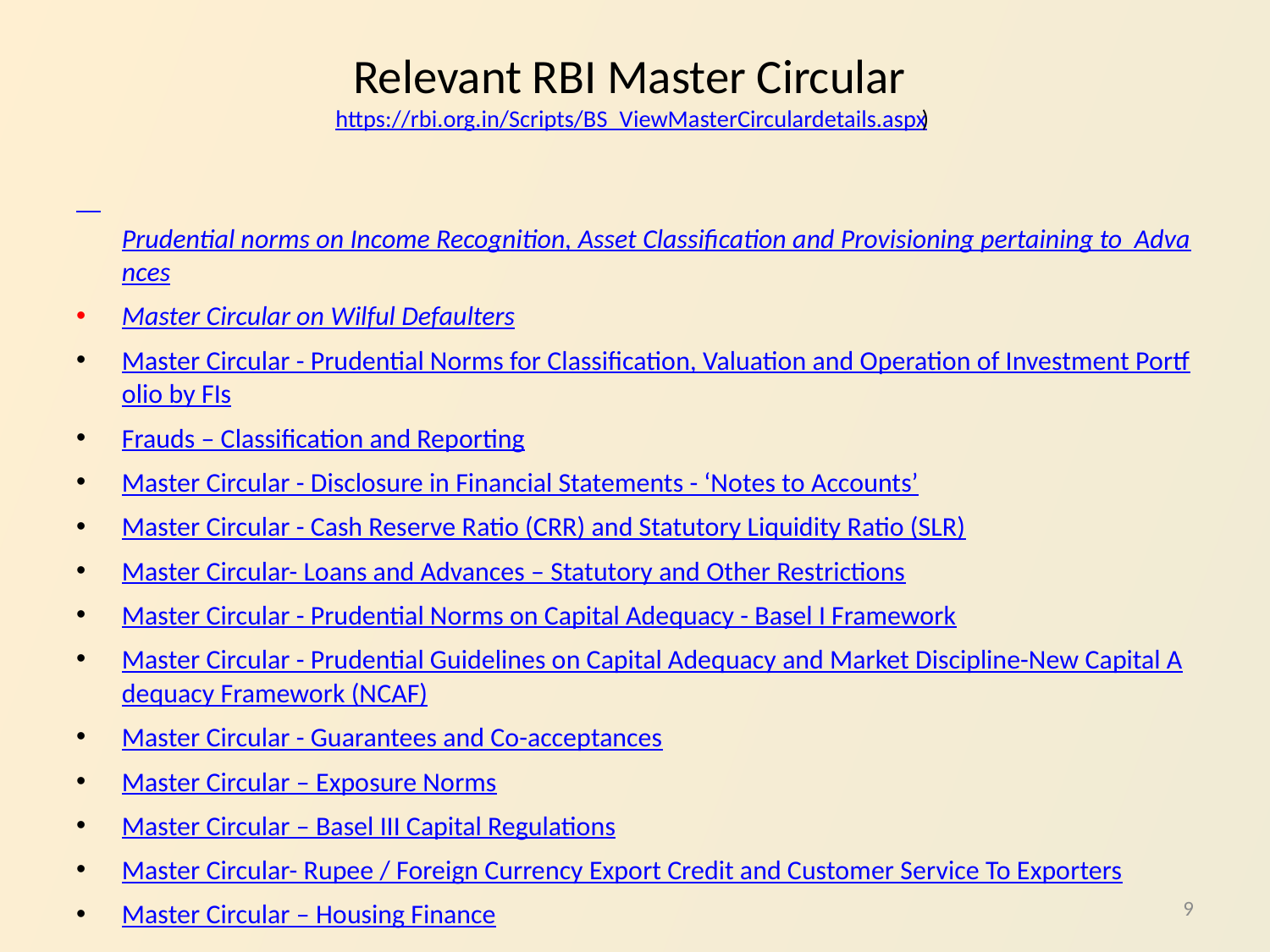

# Relevant RBI Master Circular https://rbi.org.in/Scripts/BS_ViewMasterCirculardetails.aspx)
    Prudential norms on Income Recognition, Asset Classification and Provisioning pertaining to  Advances
Master Circular on Wilful Defaulters
Master Circular - Prudential Norms for Classification, Valuation and Operation of Investment Portfolio by FIs
Frauds – Classification and Reporting
Master Circular - Disclosure in Financial Statements - ‘Notes to Accounts’
Master Circular - Cash Reserve Ratio (CRR) and Statutory Liquidity Ratio (SLR)
Master Circular- Loans and Advances – Statutory and Other Restrictions
Master Circular - Prudential Norms on Capital Adequacy - Basel I Framework
Master Circular - Prudential Guidelines on Capital Adequacy and Market Discipline-New Capital Adequacy Framework (NCAF)
Master Circular - Guarantees and Co-acceptances
Master Circular – Exposure Norms
Master Circular – Basel III Capital Regulations
Master Circular- Rupee / Foreign Currency Export Credit and Customer Service To Exporters
Master Circular – Housing Finance

9